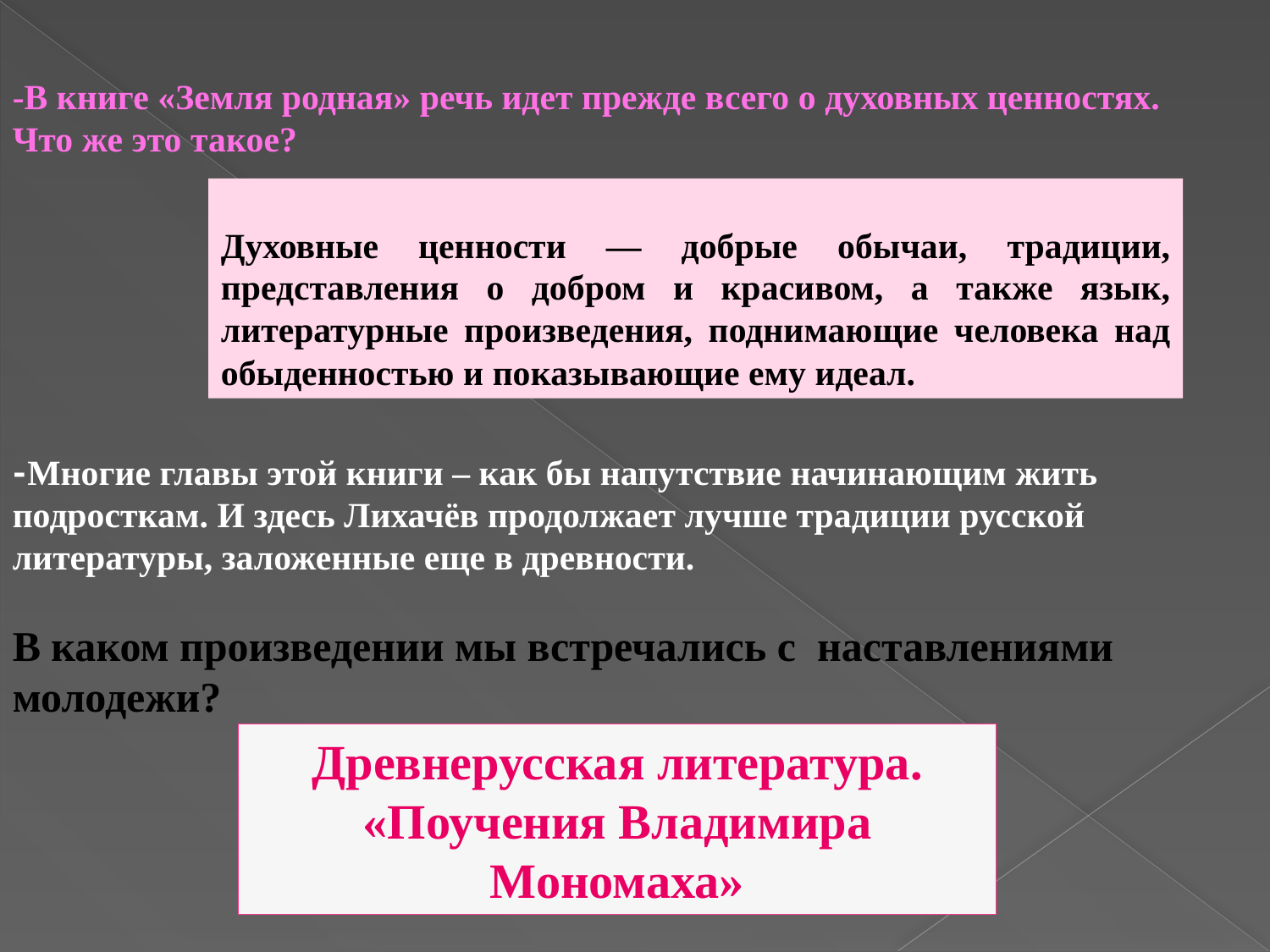

-В книге «Земля родная» речь идет прежде всего о духовных ценностях. Что же это такое?

Духовные ценности — добрые обычаи, традиции, представления о добром и красивом, а также язык, литературные произведения, поднимающие человека над обыденностью и показывающие ему идеал.
-Многие главы этой книги – как бы напутствие начинающим жить подросткам. И здесь Лихачёв продолжает лучше традиции русской литературы, заложенные еще в древности.

В каком произведении мы встречались с  наставлениями молодежи?
Древнерусская литература. «Поучения Владимира Мономаха»